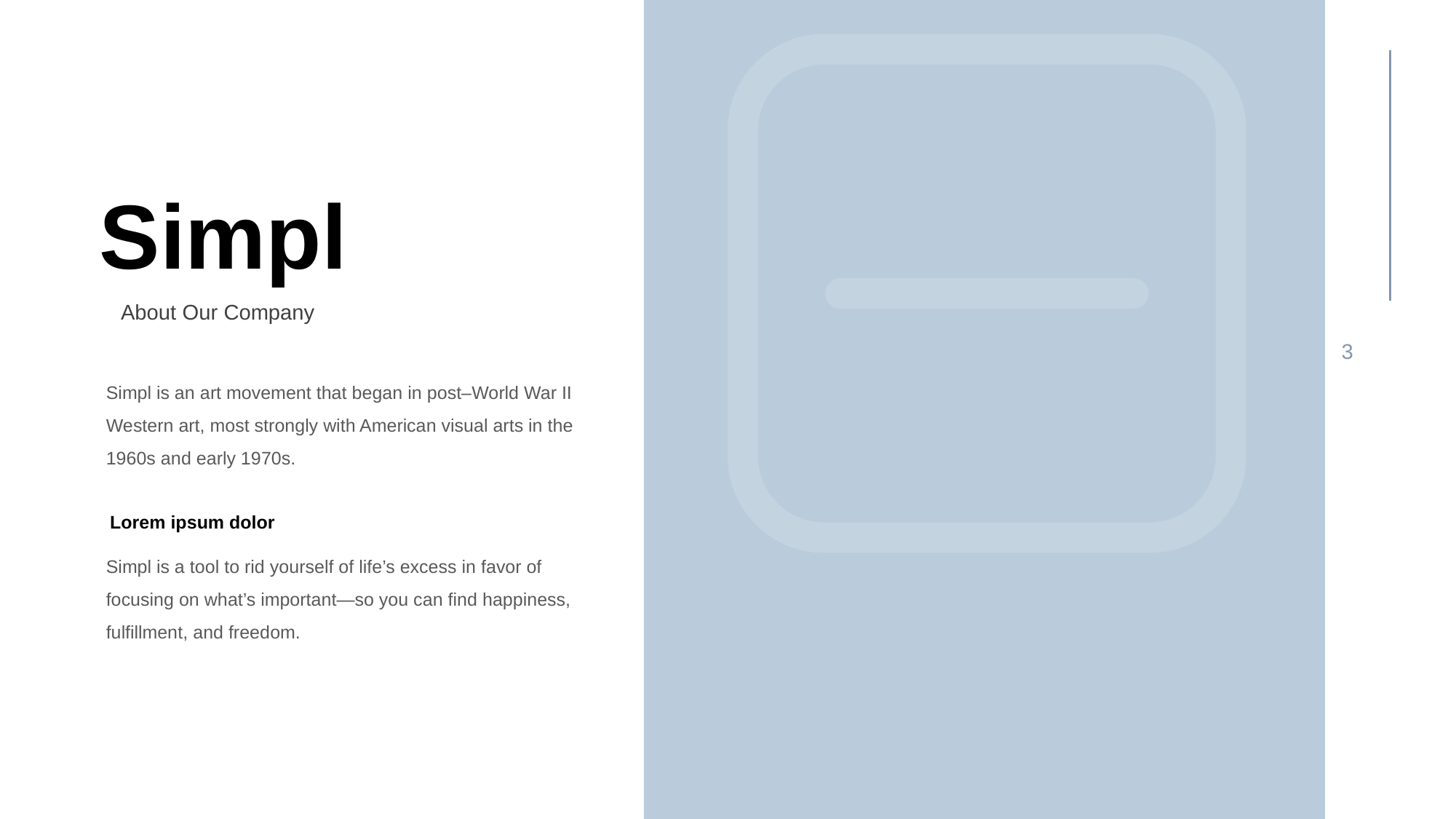

Simpl
About Our Company
3

Simpl is an art movement that began in post–World War II Western art, most strongly with American visual arts in the 1960s and early 1970s.
Lorem ipsum dolor
Simpl is a tool to rid yourself of life’s excess in favor of focusing on what’s important—so you can find happiness, fulfillment, and freedom.